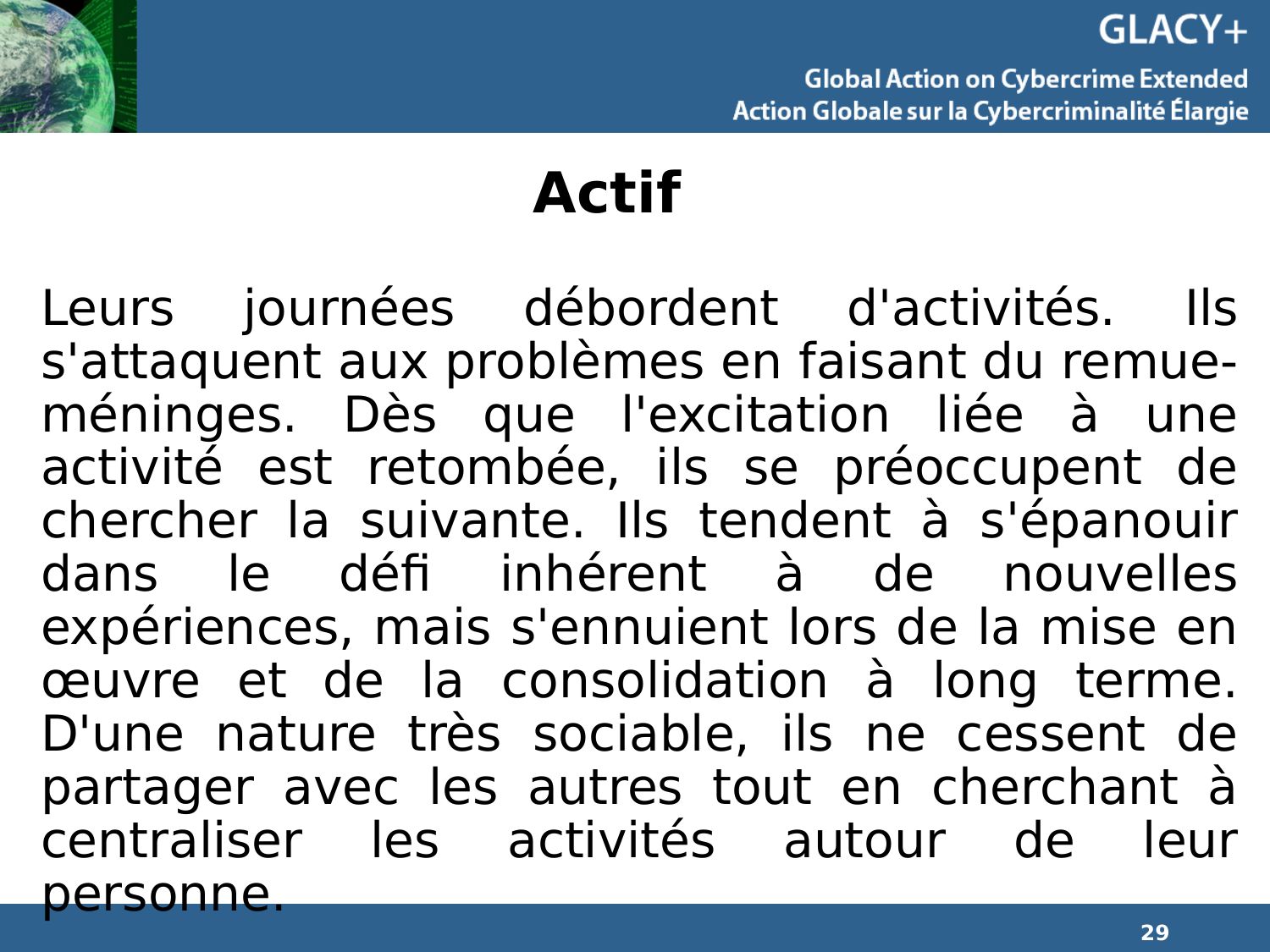

# Actif
Leurs journées débordent d'activités. Ils s'attaquent aux problèmes en faisant du remue-méninges. Dès que l'excitation liée à une activité est retombée, ils se préoccupent de chercher la suivante. Ils tendent à s'épanouir dans le défi inhérent à de nouvelles expériences, mais s'ennuient lors de la mise en œuvre et de la consolidation à long terme. D'une nature très sociable, ils ne cessent de partager avec les autres tout en cherchant à centraliser les activités autour de leur personne.
29